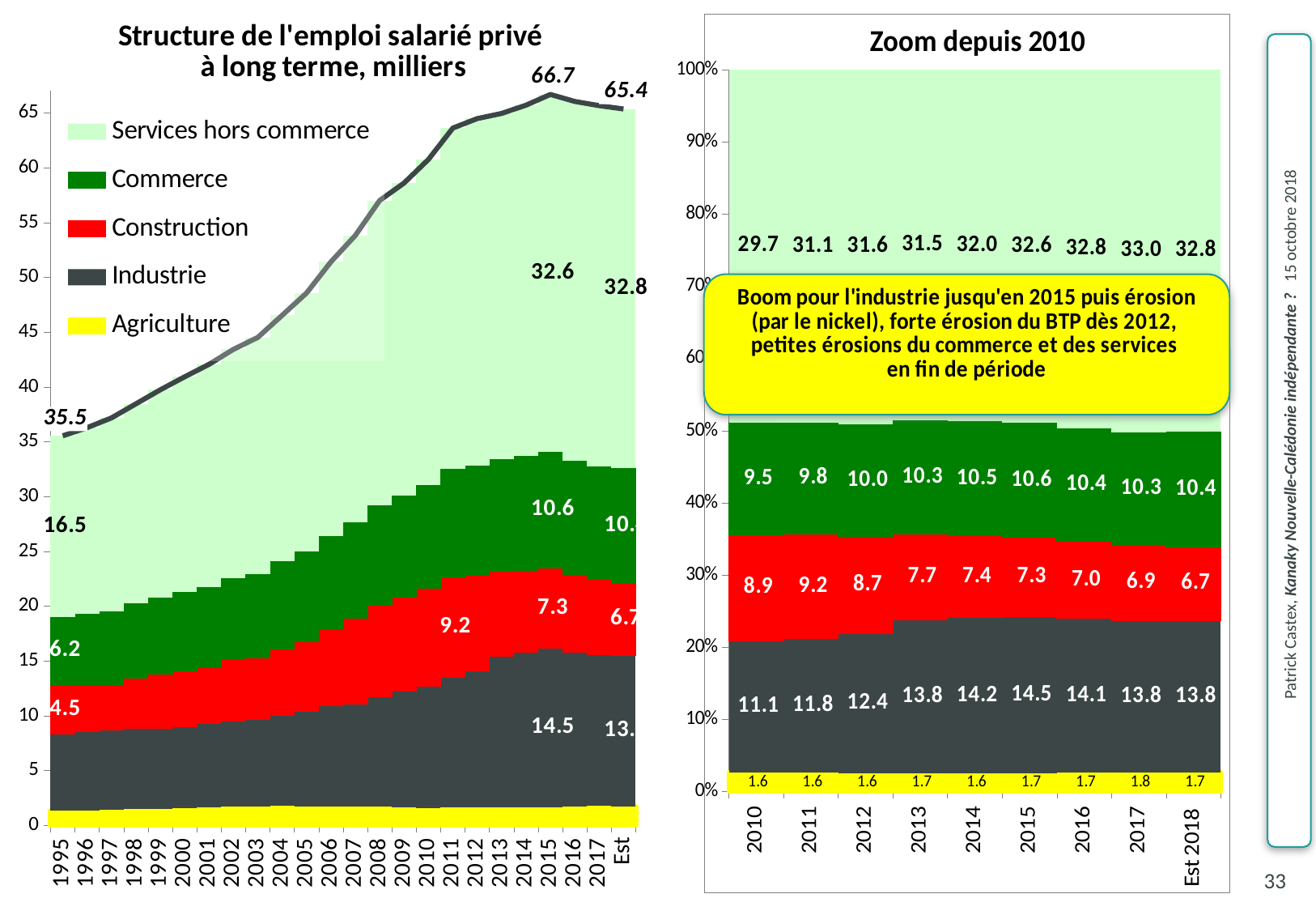

### Chart: Zoom depuis 2010

| Category | Agriculture | Industrie  | Construction | Commerce | Services hors commerce |
|---|---|---|---|---|---|
| 2010 | 1.602141666666666 | 11.09959356060606 | 8.899879554473303 | 9.476324404761902 | 29.6771953373016 |
| 2011 | 1.639291666666667 | 11.831060254329 | 9.20679926948052 | 9.828951190476168 | 31.11131428571429 |
| 2012 | 1.644666666666666 | 12.42494466089466 | 8.738727362914839 | 10.03635535714286 | 31.63619910714286 |
| 2013 | 1.653 | 13.7809875 | 7.722406547619037 | 10.26402380952381 | 31.53081130952381 |
| 2014 | 1.635891666666666 | 14.18050416666667 | 7.444888988095236 | 10.45195625 | 31.98847142857143 |
| 2015 | 1.672054166666667 | 14.4874130952381 | 7.326923214285708 | 10.56529732142857 | 32.63282886904759 |
| 2016 | 1.721033333333333 | 14.10152321428571 | 7.046625099206348 | 10.39121845238095 | 32.78621418650793 |
| 2017 | 1.75408869047619 | 13.79949404761905 | 6.888257440476191 | 10.26941944444444 | 32.95280287698413 |
| Est 2018 | 1.715429936405796 | 13.77140135132067 | 6.659555903878783 | 10.42561988152501 | 32.78689565652906 |

### Chart: Structure de l'emploi salarié privé
à long terme, milliers

| Category | Agriculture | Industrie  | Construction | Commerce | Services hors commerce | Total |
|---|---|---|---|---|---|---|
| 1995 | 1.349395833333334 | 6.957424999999993 | 4.53124613095238 | 6.191629464285714 | 16.51441190476191 | 35.54410833333333 |
| 1996 | 1.378766666666667 | 7.153499999999998 | 4.329959523809522 | 6.427331547619041 | 16.99489583333332 | 36.28445357142854 |
| 1997 | 1.397629166666667 | 7.311045833333334 | 4.15867619047619 | 6.635904166666664 | 17.67359821428571 | 37.17685357142857 |
| 1998 | 1.477770833333333 | 7.397695833333334 | 4.551973214285715 | 6.834341666666667 | 18.19265714285714 | 38.45443869047619 |
| 1999 | 1.522829166666666 | 7.328424999999991 | 4.916966666666667 | 7.037329166666666 | 18.93000297619048 | 39.7355529761905 |
| 2000 | 1.566829166666667 | 7.421938095238095 | 5.068198214285708 | 7.24115 | 19.62443422619047 | 40.92254970238094 |
| 2001 | 1.677120833333333 | 7.617077380952381 | 5.119788095238094 | 7.345736904761905 | 20.30130496031747 | 42.06102817460317 |
| 2002 | 1.749583333333333 | 7.779550000000001 | 5.565995833333329 | 7.45779880952381 | 20.87518869047619 | 43.42811666666665 |
| 2003 | 1.753225 | 7.927737499999997 | 5.558445833333333 | 7.648210714285715 | 21.63122380952381 | 44.51884285714284 |
| 2004 | 1.7670375 | 8.252320833333332 | 6.0386875 | 8.011742857142856 | 22.46939880952375 | 46.5391875 |
| 2005 | 1.71945 | 8.648816666666667 | 6.399270833333336 | 8.226847023809523 | 23.57269642857143 | 48.56708095238095 |
| 2006 | 1.688079166666666 | 9.213691666666666 | 6.970331547619048 | 8.538213095238083 | 25.00526726190476 | 51.41558273809524 |
| 2007 | 1.744516666666666 | 9.327196428571428 | 7.79387321428571 | 8.748723809523797 | 26.19911904761905 | 53.81342916666655 |
| 2008 | 1.7101625 | 10.03945119047619 | 8.3391128968254 | 9.141967559523811 | 27.78159513888889 | 57.01228928571423 |
| 2009 | 1.635670833333333 | 10.64157202380952 | 8.529381547619048 | 9.293515476190468 | 28.50332440476188 | 58.60346428571422 |
| 2010 | 1.602141666666666 | 11.09959356060606 | 8.899879554473303 | 9.476324404761902 | 29.6771953373016 | 60.75513452380952 |
| 2011 | 1.639291666666667 | 11.831060254329 | 9.20679926948052 | 9.828951190476168 | 31.11131428571429 | 63.61741666666656 |
| 2012 | 1.644666666666666 | 12.42494466089466 | 8.738727362914839 | 10.03635535714286 | 31.63619910714286 | 64.48089315476182 |
| 2013 | 1.653 | 13.7809875 | 7.722406547619037 | 10.26402380952381 | 31.53081130952381 | 64.95122916666666 |
| 2014 | 1.635891666666666 | 14.18050416666667 | 7.444888988095236 | 10.45195625 | 31.98847142857143 | 65.7017125 |
| 2015 | 1.672054166666667 | 14.4874130952381 | 7.326923214285708 | 10.56529732142857 | 32.63282886904759 | 66.68451666666667 |
| 2016 | 1.721033333333333 | 14.10152321428571 | 7.046625099206348 | 10.39121845238095 | 32.78621418650793 | 66.0466142857143 |
| 2017 | 1.75408869047619 | 13.79949404761905 | 6.888257440476191 | 10.26941944444444 | 32.95280287698413 | 65.6640625 |
| Est 2018 | 1.715429936405796 | 13.77140135132067 | 6.659555903878783 | 10.42561988152501 | 32.78689565652906 | 65.35890272965916 |